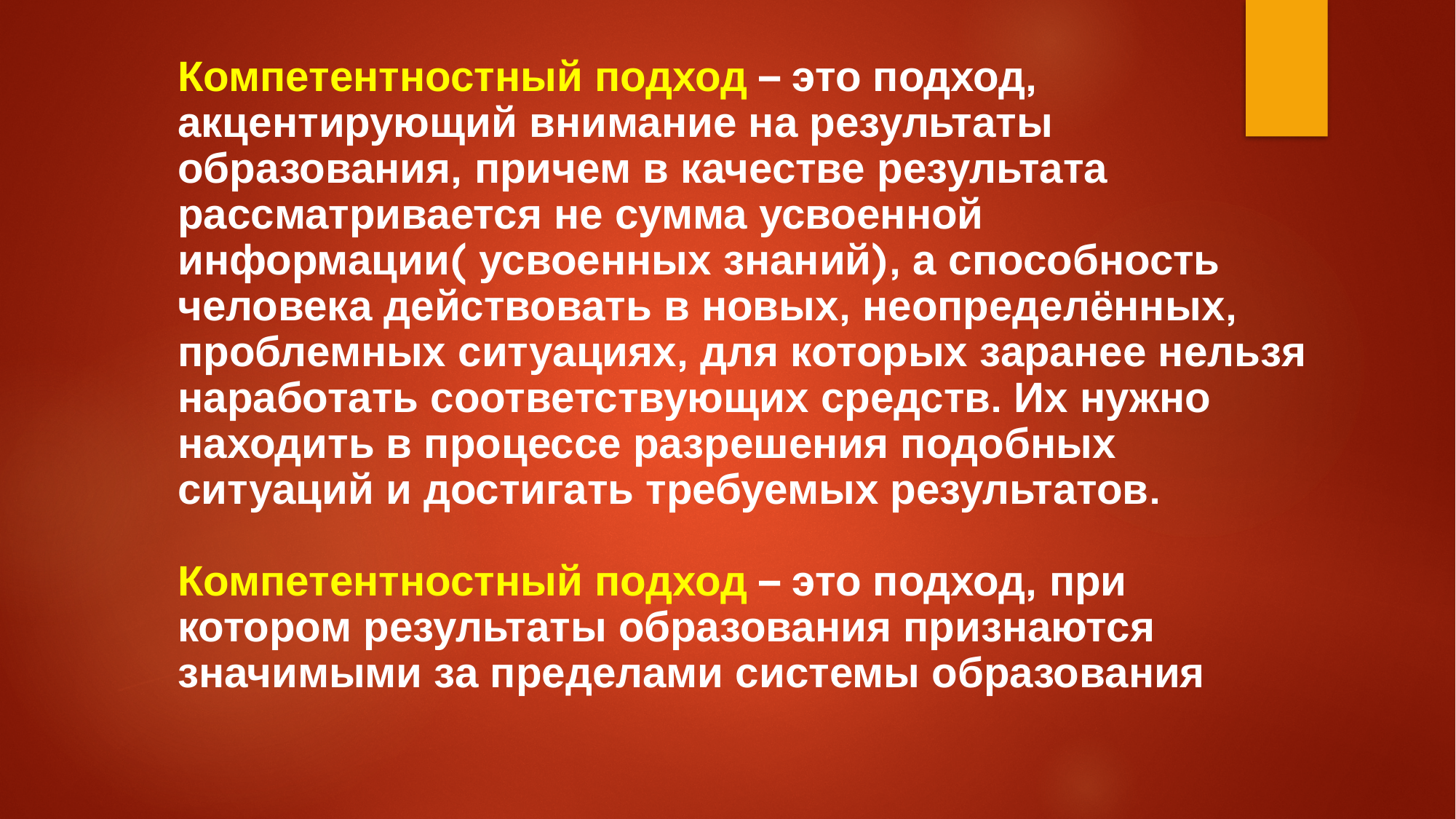

Компетентностный подход – это подход, акцентирующий внимание на результаты образования, причем в качестве результата рассматривается не сумма усвоенной информации( усвоенных знаний), а способность человека действовать в новых, неопределённых, проблемных ситуациях, для которых заранее нельзя наработать соответствующих средств. Их нужно находить в процессе разрешения подобных ситуаций и достигать требуемых результатов.

Компетентностный подход – это подход, при котором результаты образования признаются значимыми за пределами системы образования